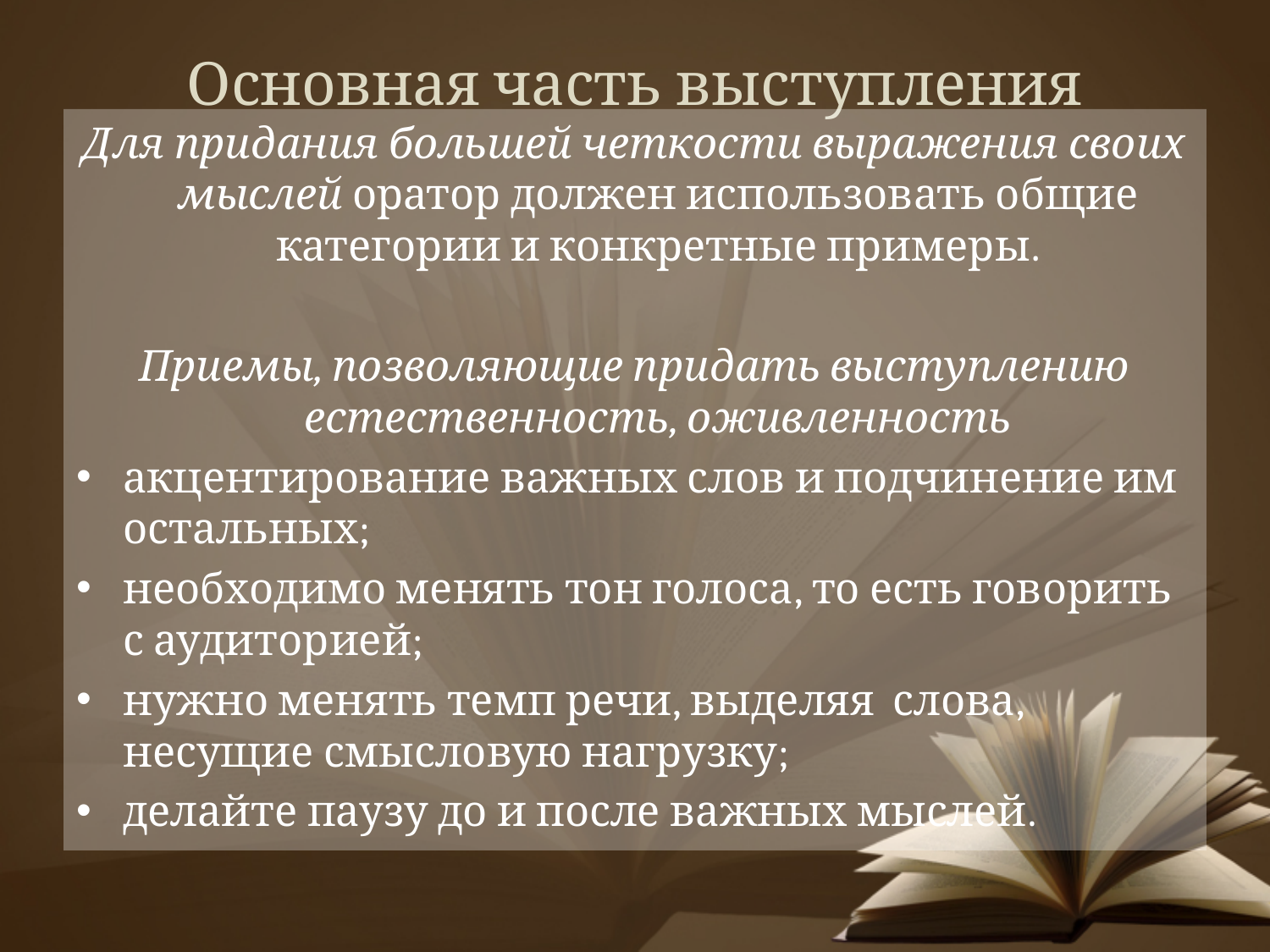

# Основная часть выступления
Для придания большей четкости выражения своих мыслей оратор должен использовать общие категории и конкретные примеры.

Приемы, позволяющие придать выступлению естественность, оживленность
акцентирование важных слов и подчинение им остальных;
необходимо менять тон голоса, то есть говорить с аудиторией;
нужно менять темп речи, выделяя  слова, несущие смысловую нагрузку;
делайте паузу до и после важных мыслей.